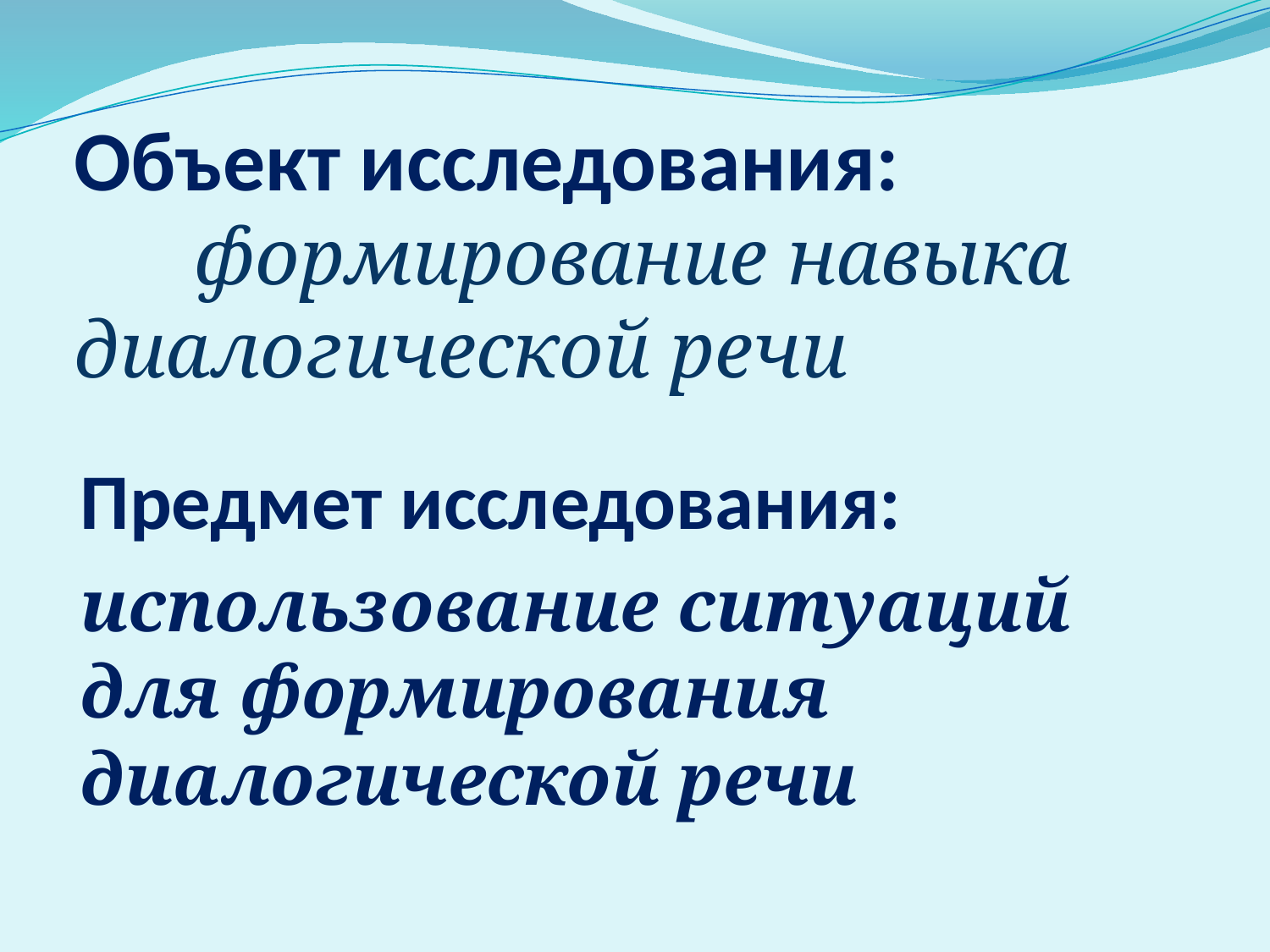

# Объект исследования: формирование навыка   диалогической речи
Предмет исследования:
использование ситуаций для формирования диалогической речи